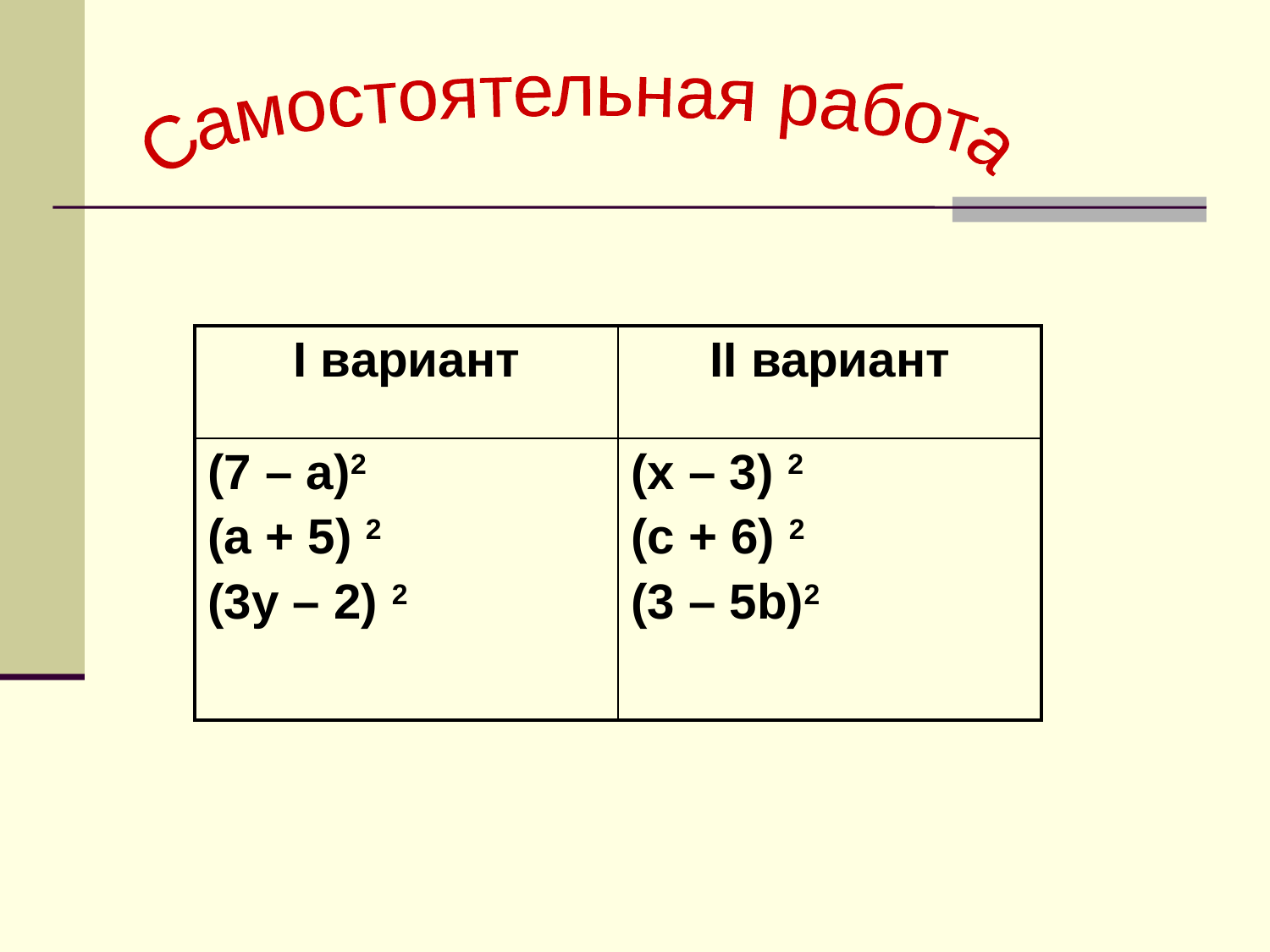

Самостоятельная работа

| I вариант | II вариант |
| --- | --- |
| (7 – а)2  (а + 5) 2 (3у – 2) 2 | (х – 3) 2 (с + 6) 2 (3 – 5b)2 |